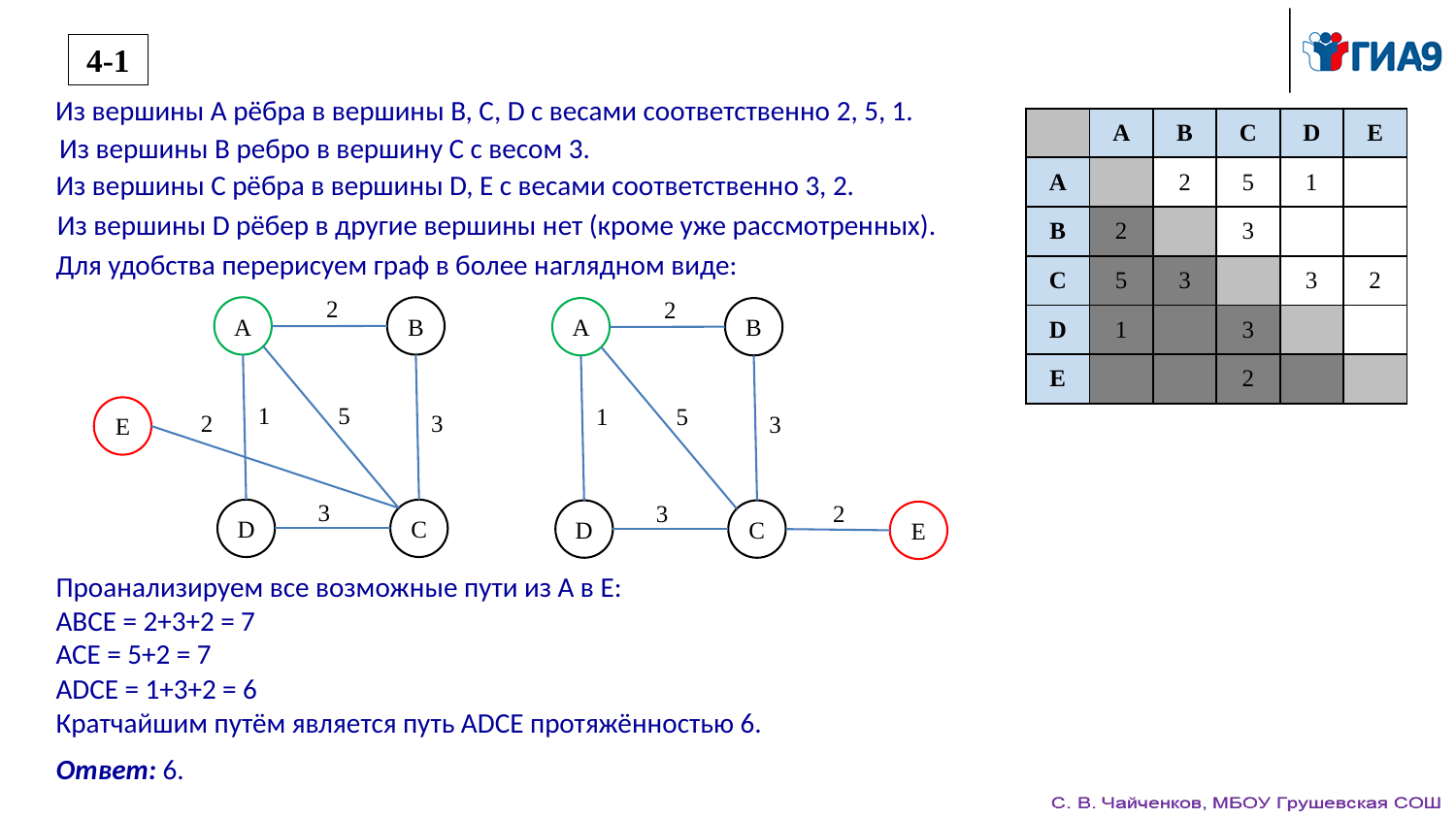

4-1
Из вершины A рёбра в вершины B, C, D с весами соответственно 2, 5, 1.
|  | А | В | С | D | Е |
| --- | --- | --- | --- | --- | --- |
| А |  | 2 | 5 | 1 |  |
| В | 2 |  | 3 |  |  |
| С | 5 | 3 |  | 3 | 2 |
| D | 1 |  | 3 |  |  |
| Е |  |  | 2 |  |  |
Из вершины B ребро в вершину C с весом 3.
Из вершины C рёбра в вершины D, E с весами соответственно 3, 2.
Из вершины D рёбер в другие вершины нет (кроме уже рассмотренных).
Для удобства перерисуем граф в более наглядном виде:

2
A
B
1
5
3
3
2
D
C
E
2
A
B
E
1
5
2
3
3
D
C
Проанализируем все возможные пути из A в E:
ABCE = 2+3+2 = 7
ACE = 5+2 = 7
ADCE = 1+3+2 = 6
Кратчайшим путём является путь ADCE протяжённостью 6.
Ответ: 6.